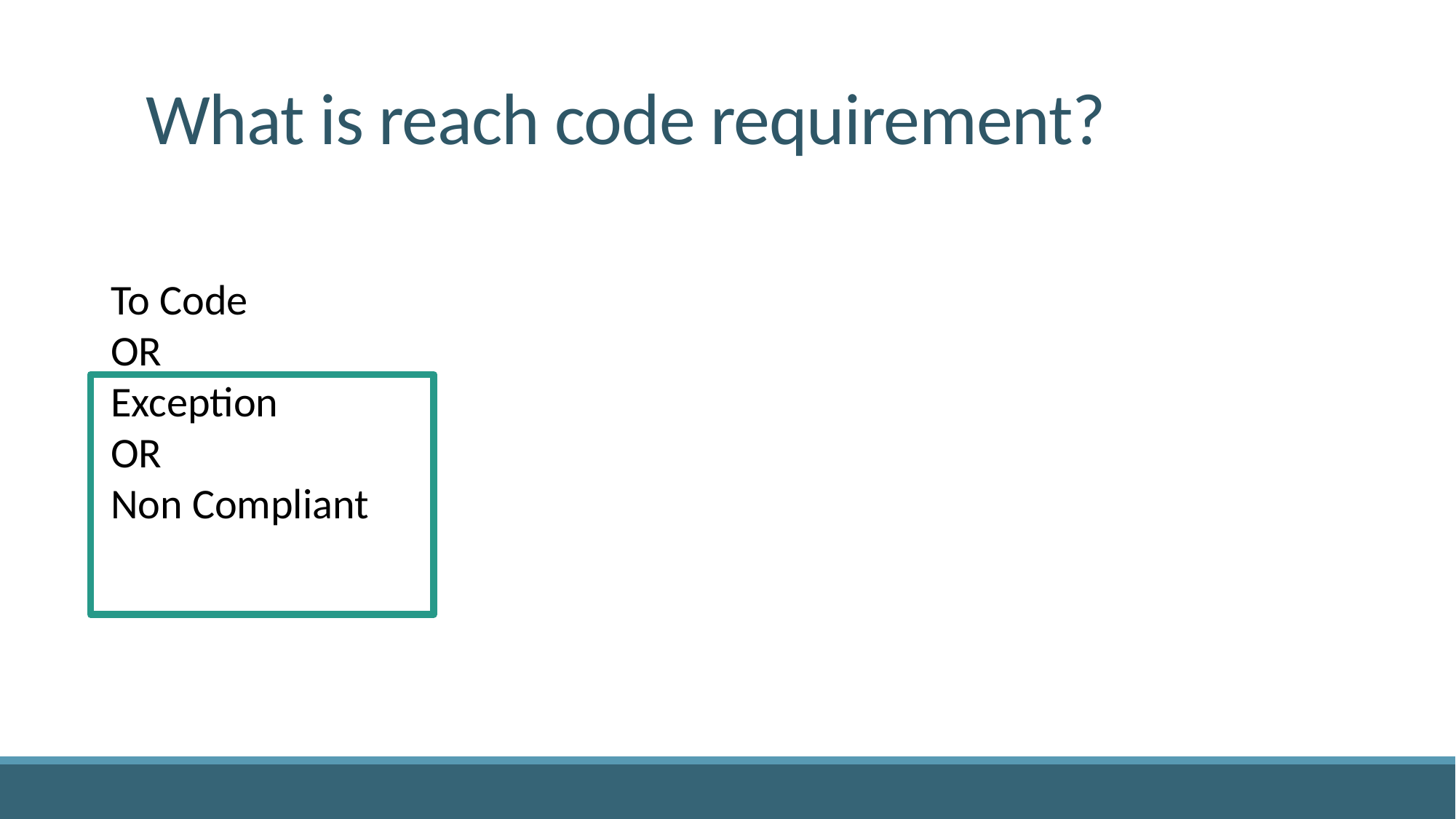

# What is reach code requirement?
To Code
OR
Exception
OR
Non Compliant